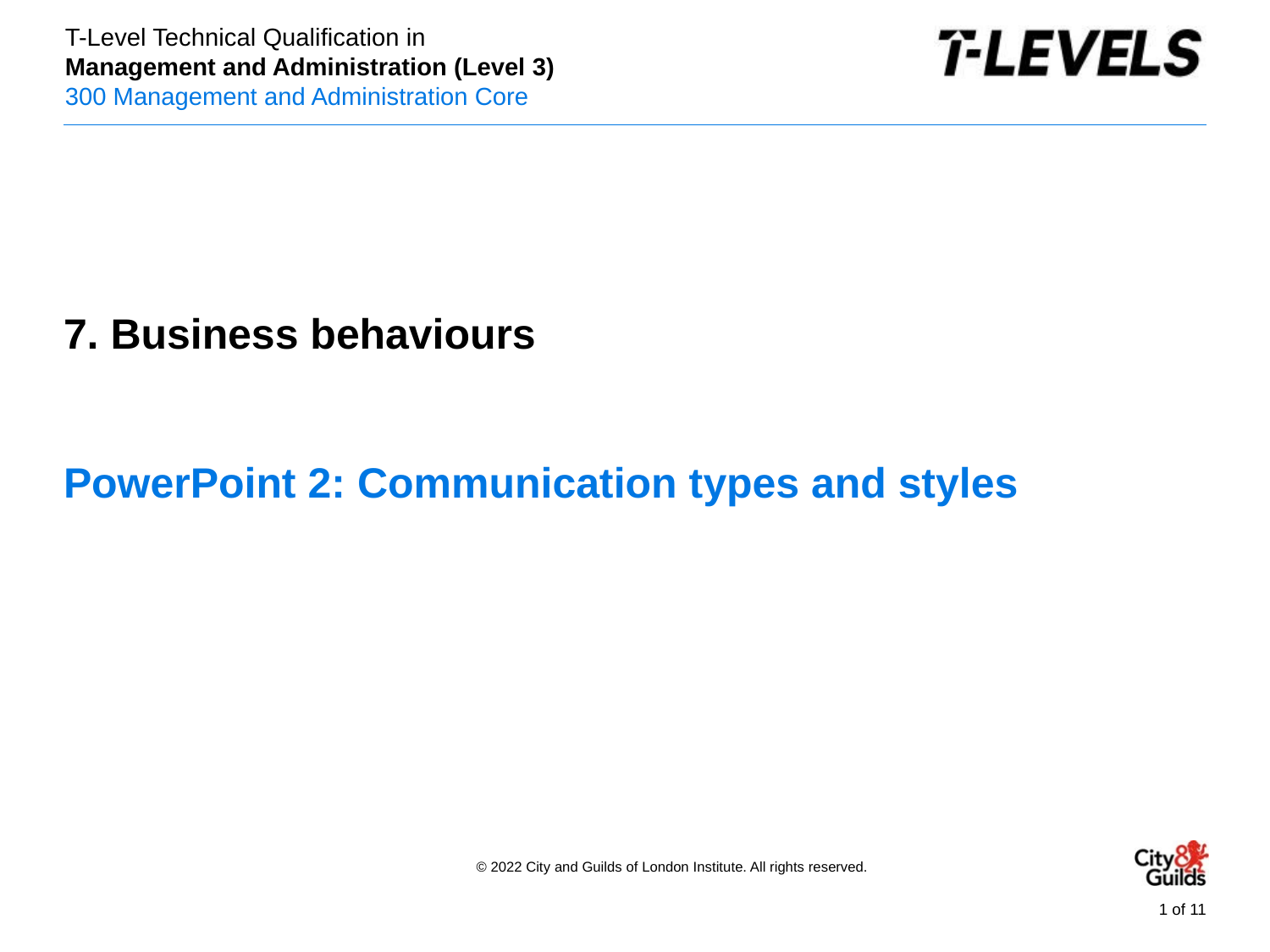

PowerPoint presentation
7. Business behaviours

# PowerPoint 2: Communication types and styles